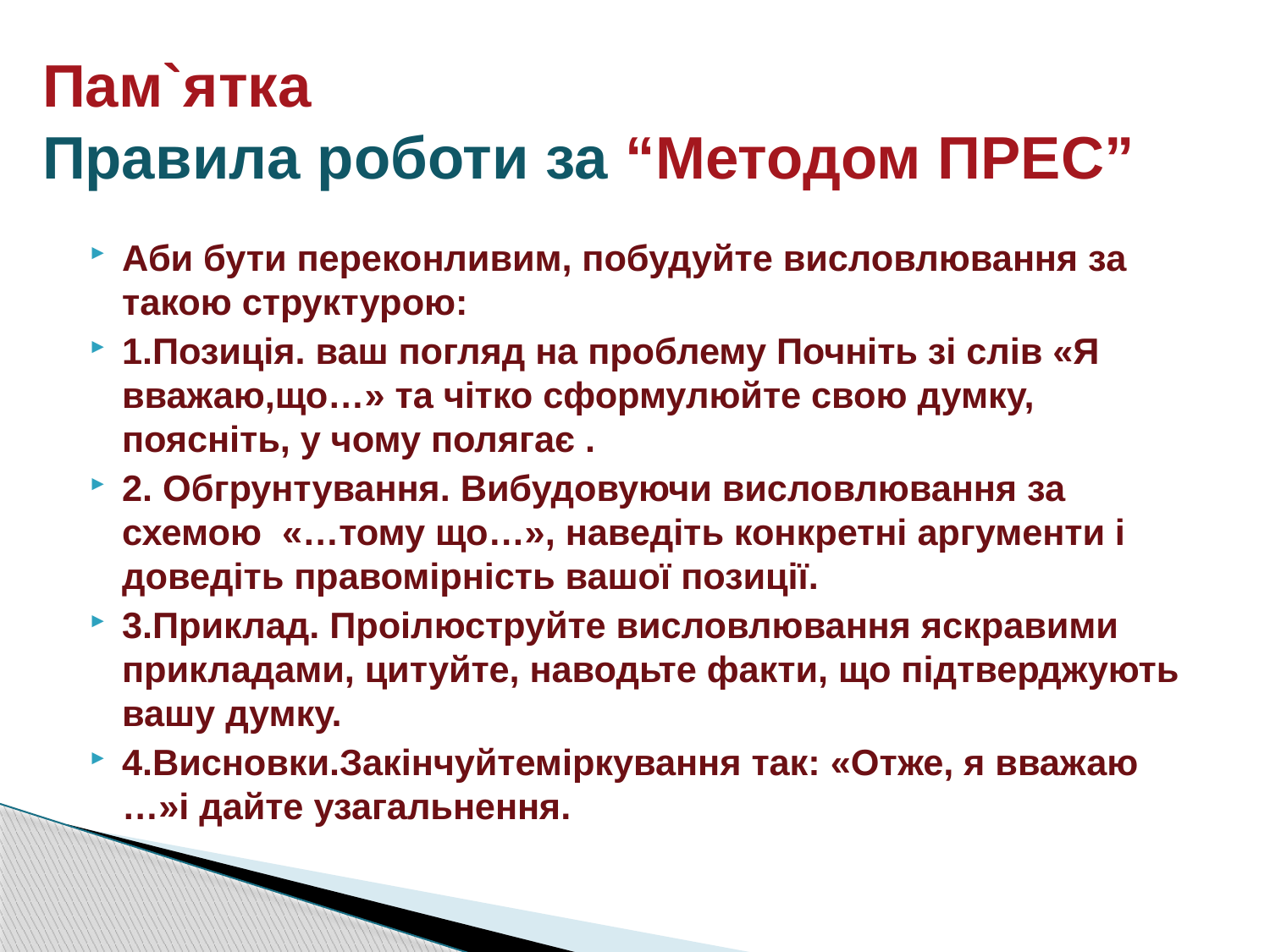

# Пам`ятка Правила роботи за “Методом ПРЕС”
Аби бути переконливим, побудуйте висловлювання за такою структурою:
1.Позиція. ваш погляд на проблему Почніть зі слів «Я вважаю,що…» та чітко сформулюйте свою думку, поясніть, у чому полягає .
2. Обгрунтування. Вибудовуючи висловлювання за  схемою  «…тому що…», наведіть конкретні аргументи і доведіть правомірність вашої позиції.
3.Приклад. Проілюструйте висловлювання яскравими прикладами, цитуйте, наводьте факти, що підтверджують вашу думку.
4.Висновки.Закінчуйтеміркування так: «Отже, я вважаю …»і дайте узагальнення.